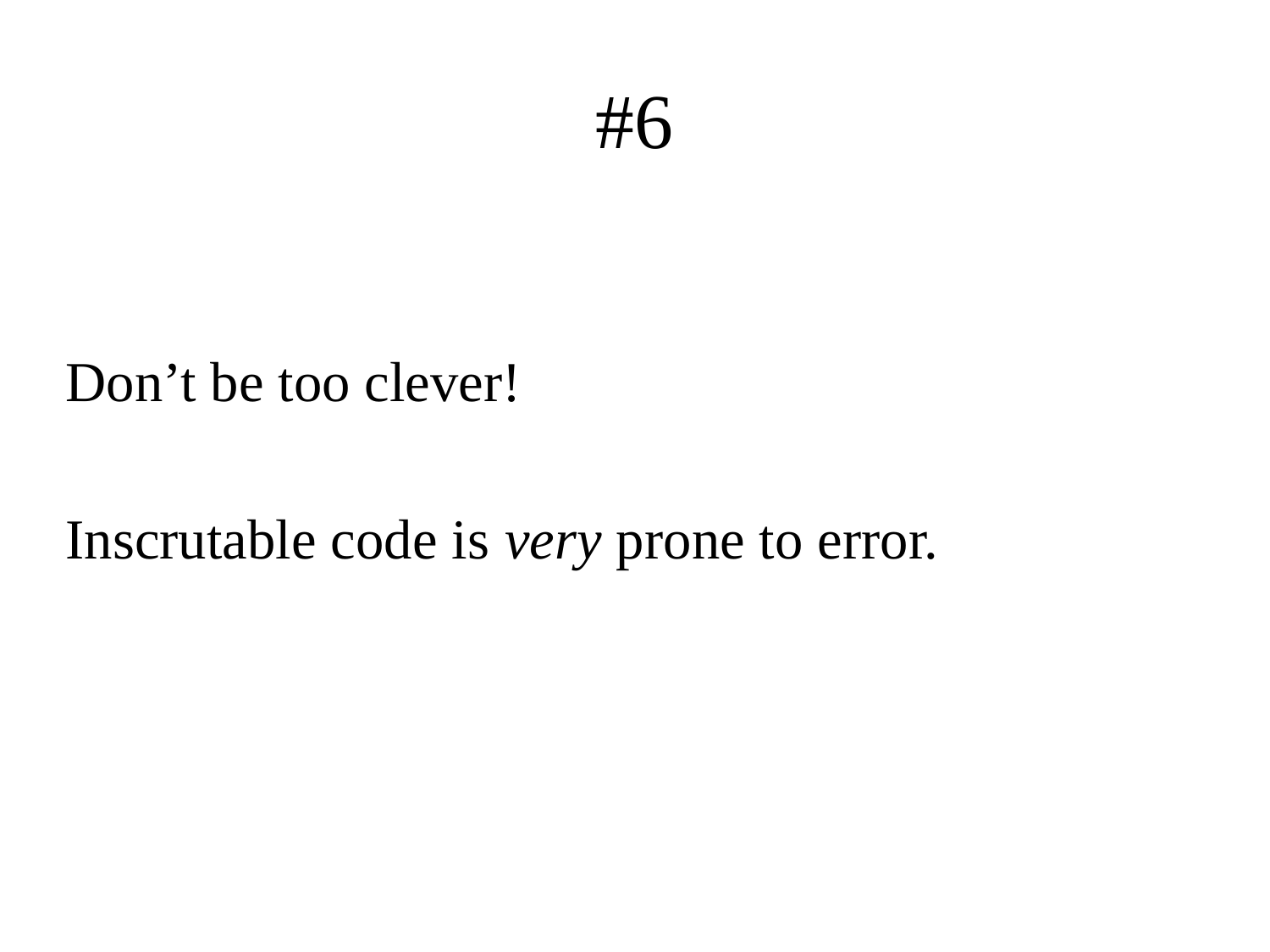

# #6
Don’t be too clever!

Inscrutable code is very prone to error.